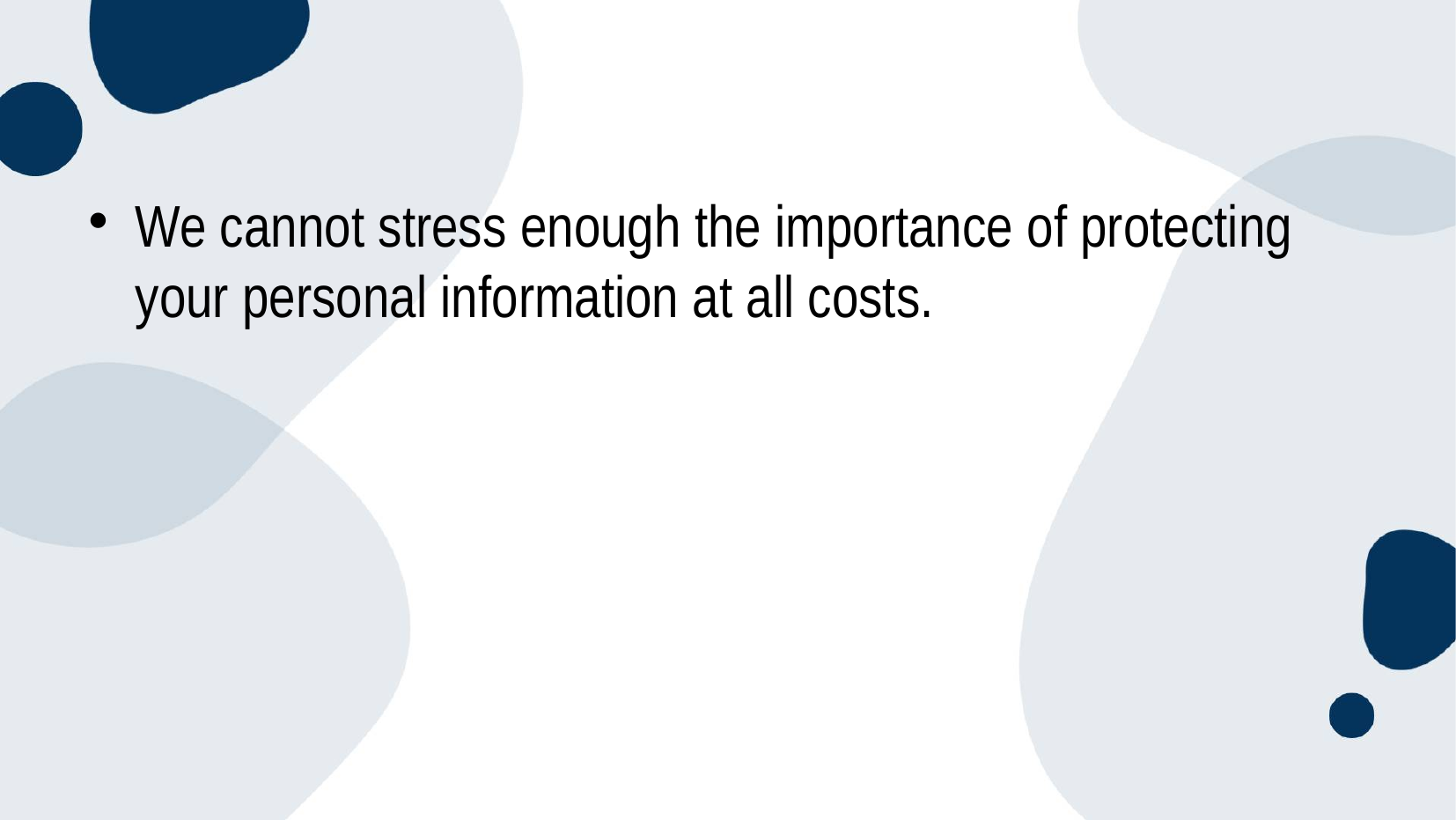

#
We cannot stress enough the importance of protecting your personal information at all costs.